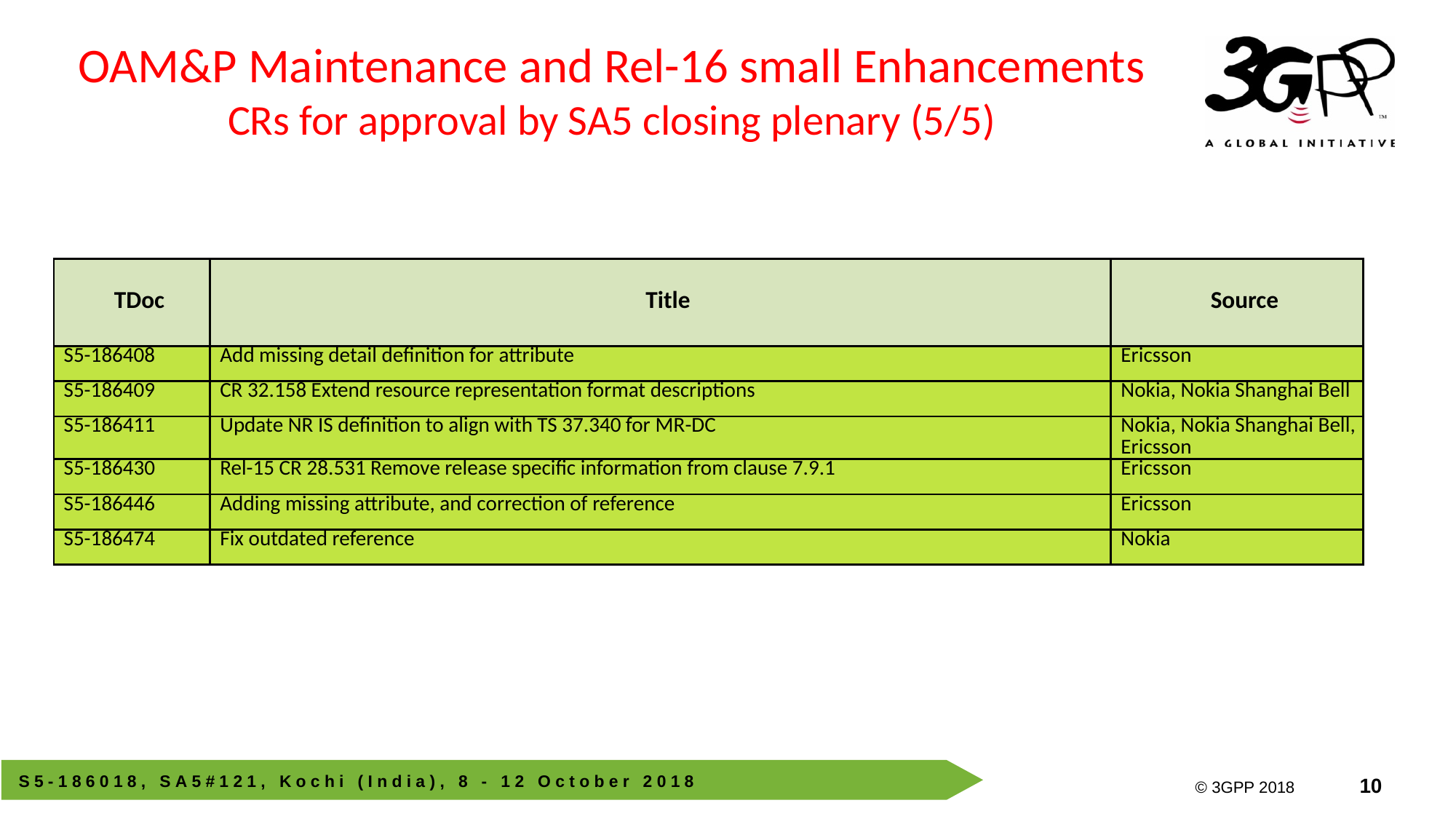

OAM&P Maintenance and Rel-16 small Enhancements
CRs for approval by SA5 closing plenary (5/5)
| TDoc | Title | Source |
| --- | --- | --- |
| S5-186408 | Add missing detail definition for attribute | Ericsson |
| S5-186409 | CR 32.158 Extend resource representation format descriptions | Nokia, Nokia Shanghai Bell |
| S5-186411 | Update NR IS definition to align with TS 37.340 for MR-DC | Nokia, Nokia Shanghai Bell, Ericsson |
| S5-186430 | Rel-15 CR 28.531 Remove release specific information from clause 7.9.1 | Ericsson |
| S5-186446 | Adding missing attribute, and correction of reference | Ericsson |
| S5-186474 | Fix outdated reference | Nokia |